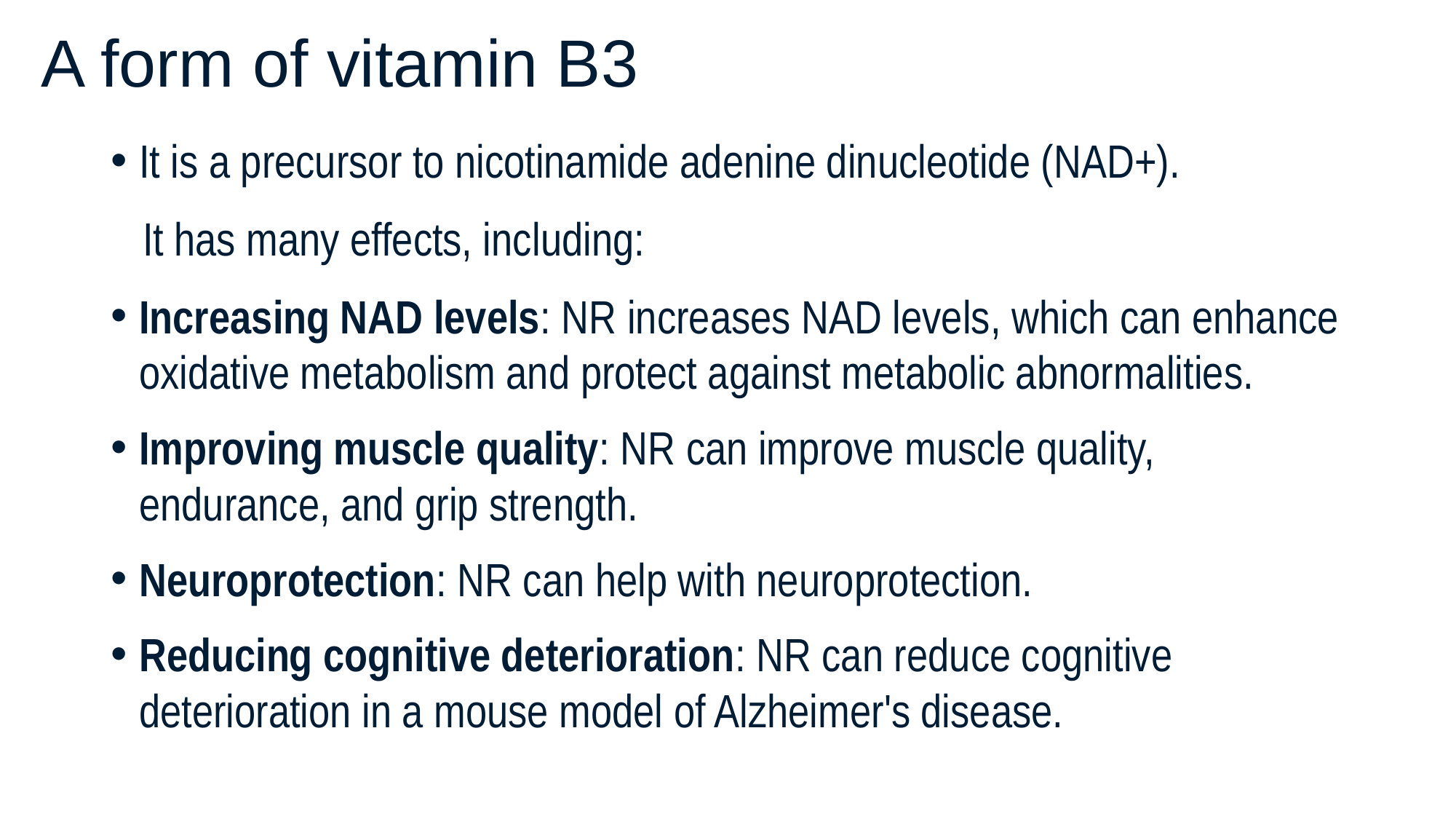

# A form of vitamin B3
It is a precursor to nicotinamide adenine dinucleotide (NAD+).
   It has many effects, including:
Increasing NAD levels: NR increases NAD levels, which can enhance oxidative metabolism and protect against metabolic abnormalities.
Improving muscle quality: NR can improve muscle quality, endurance, and grip strength.
Neuroprotection: NR can help with neuroprotection.
Reducing cognitive deterioration: NR can reduce cognitive deterioration in a mouse model of Alzheimer's disease.